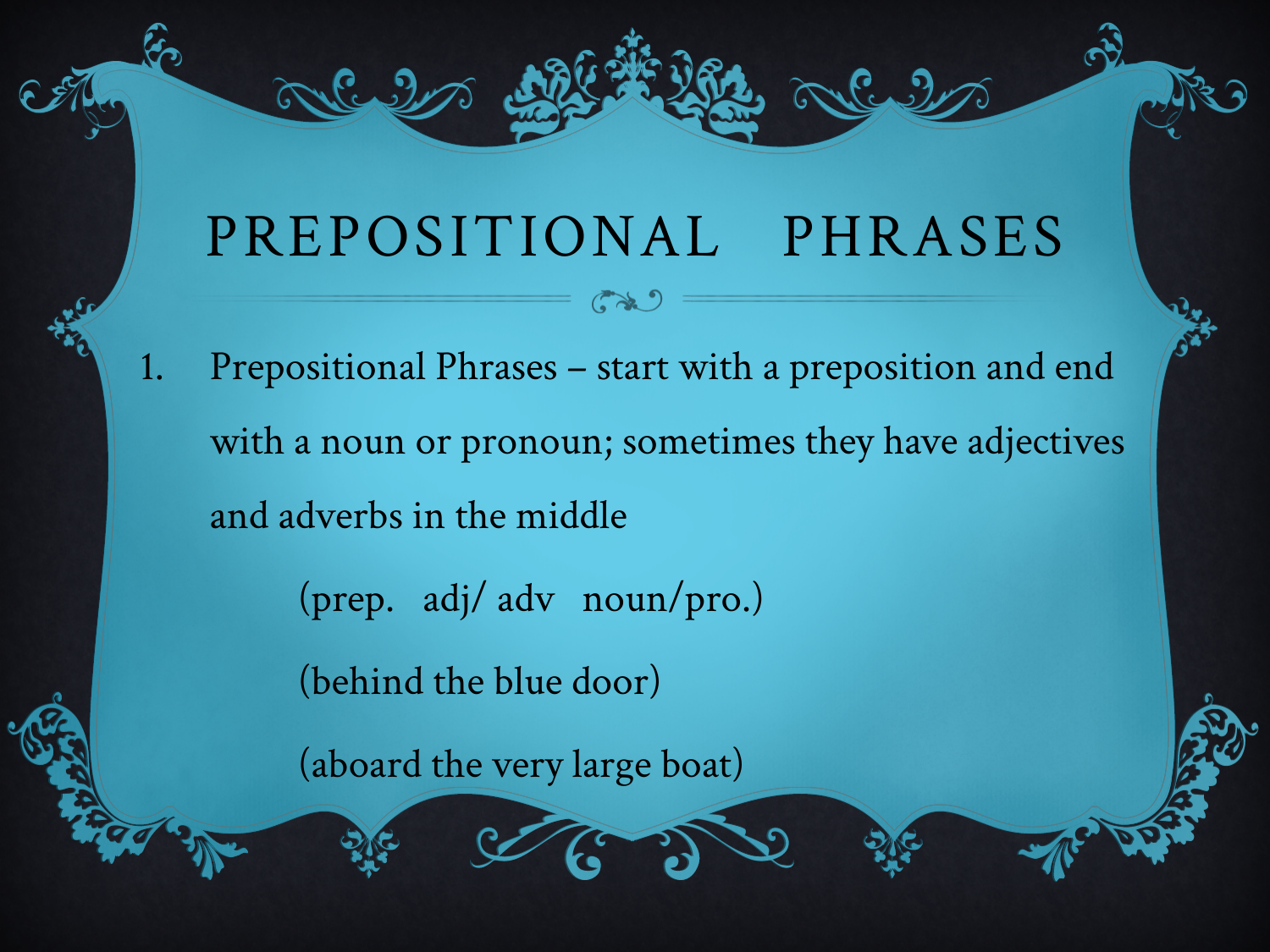

# PREPOSITIONAL   PHRASES
Prepositional Phrases – start with a preposition and end with a noun or pronoun; sometimes they have adjectives and adverbs in the middle
                 (prep.   adj/ adv   noun/pro.)
                 (behind the blue door)
                 (aboard the very large boat)